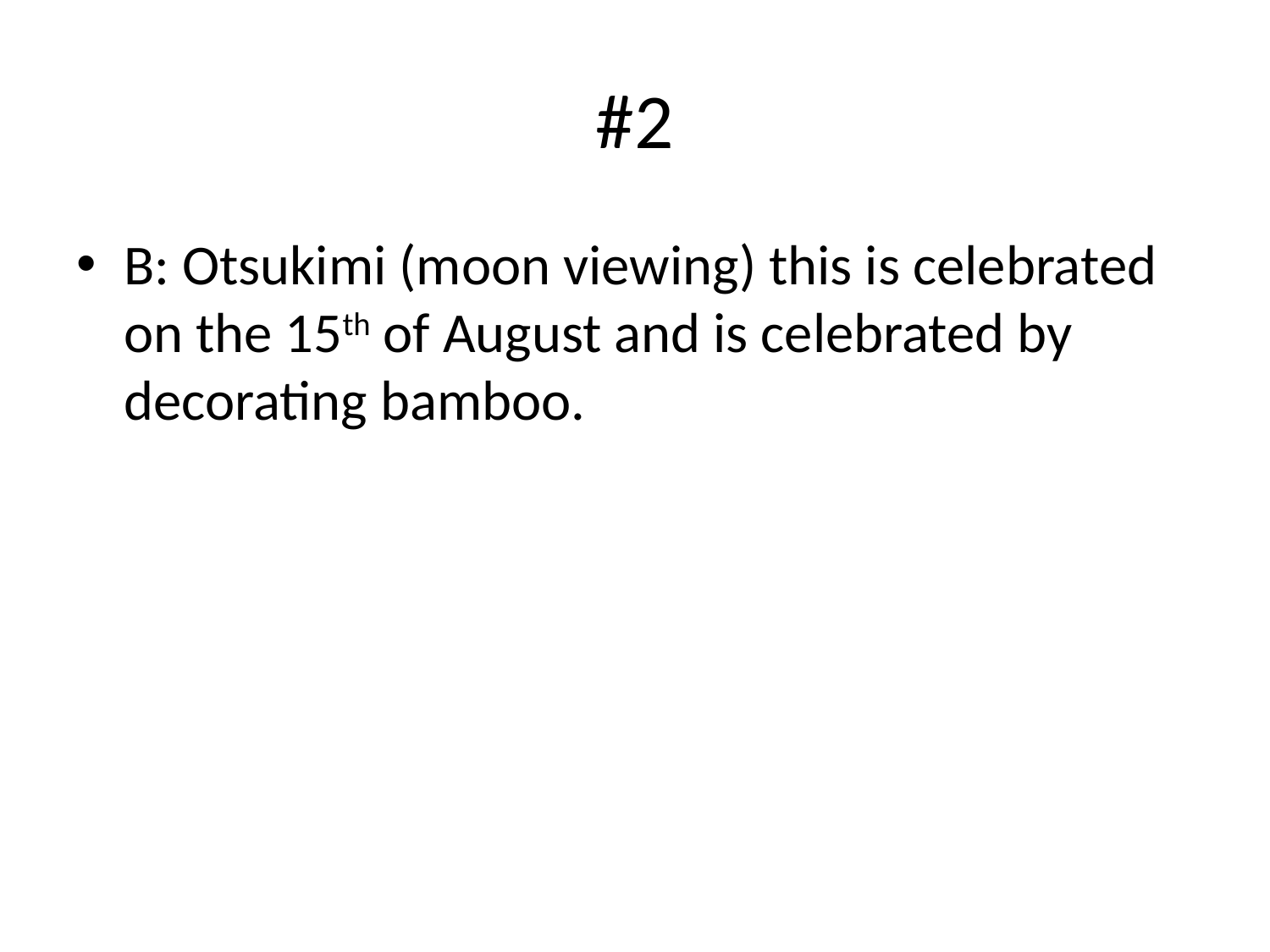

# #2
B: Otsukimi (moon viewing) this is celebrated on the 15th of August and is celebrated by decorating bamboo.